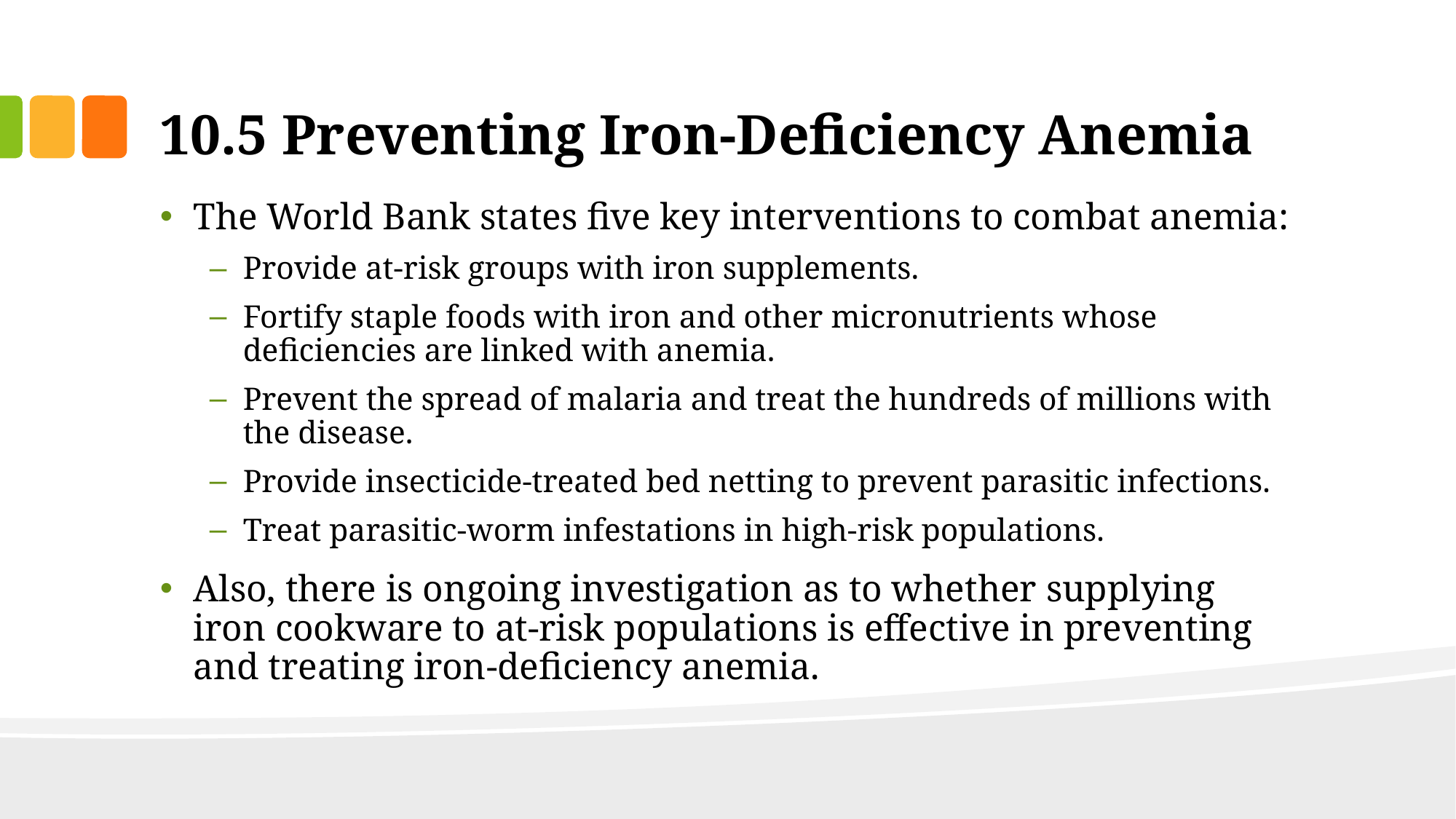

# 10.5 Preventing Iron-Deficiency Anemia
The World Bank states five key interventions to combat anemia:
Provide at-risk groups with iron supplements.
Fortify staple foods with iron and other micronutrients whose deficiencies are linked with anemia.
Prevent the spread of malaria and treat the hundreds of millions with the disease.
Provide insecticide-treated bed netting to prevent parasitic infections.
Treat parasitic-worm infestations in high-risk populations.
Also, there is ongoing investigation as to whether supplying iron cookware to at-risk populations is effective in preventing and treating iron-deficiency anemia.